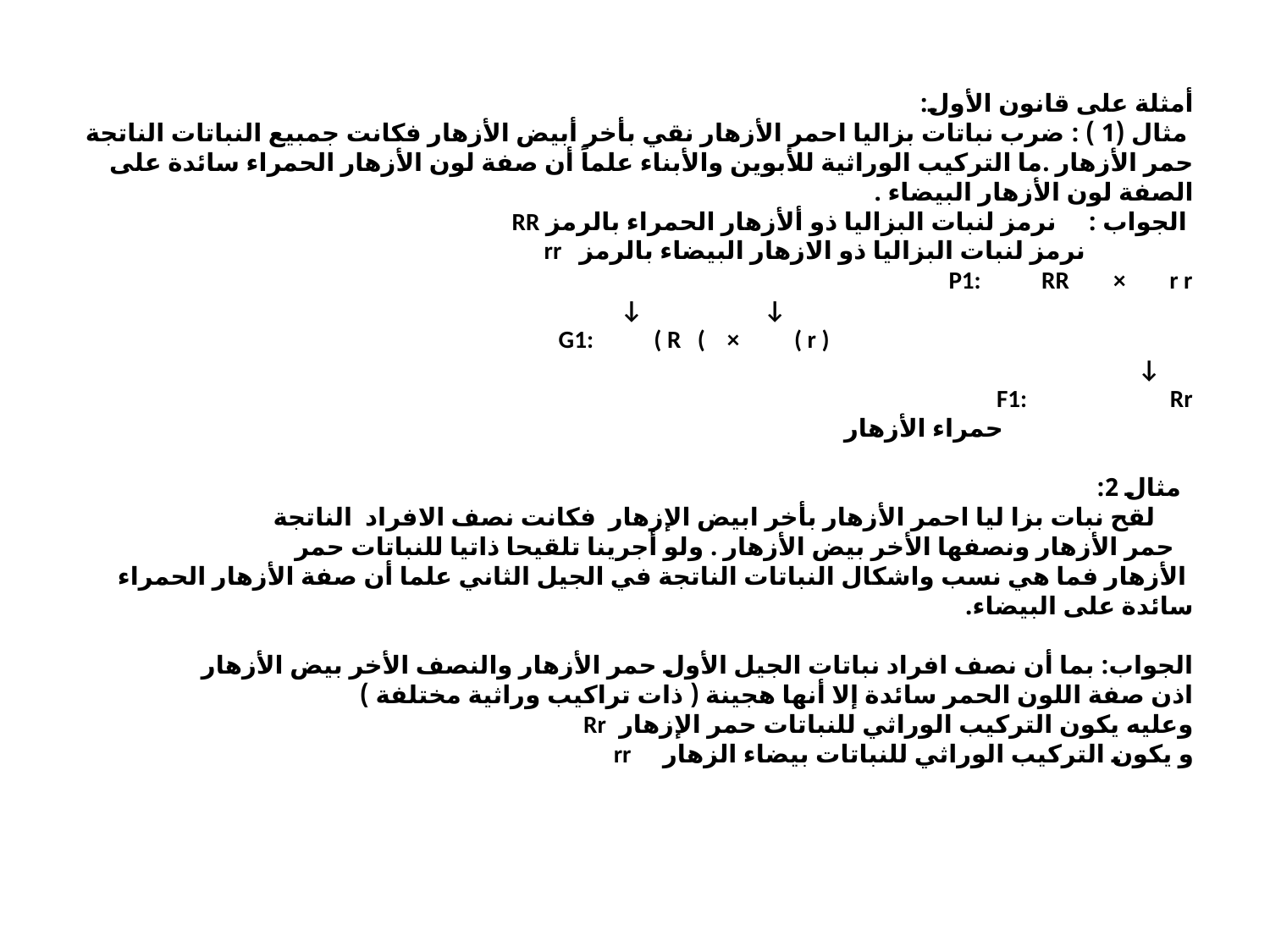

# أمثلة على قانون الأول: مثال (1 ) : ضرب نباتات بزاليا احمر الأزهار نقي بأخر أبيض الأزهار فكانت جمبيع النباتات الناتجة حمر الأزهار .ما التركيب الوراثية للأبوين والأبناء علماً أن صفة لون الأزهار الحمراء سائدة على الصفة لون الأزهار البيضاء . الجواب :     نرمز لنبات البزاليا ذو ألأزهار الحمراء بالرمز RR نرمز لنبات البزاليا ذو الازهار البيضاء بالرمز rr P1:           RR        ×        r r ↓                      ↓ G1:           ( R   (    ×          ( r ) ↓ F1:                          Rr حمراء الأزهار مثال 2: لقح نبات بزا ليا احمر الأزهار بأخر ابيض الإزهار  فكانت نصف الافراد  الناتجة حمر الأزهار ونصفها الأخر بيض الأزهار . ولو أجرينا تلقيحا ذاتيا للنباتات حمر الأزهار فما هي نسب واشكال النباتات الناتجة في الجيل الثاني علما أن صفة الأزهار الحمراء سائدة على البيضاء. الجواب: بما أن نصف افراد نباتات الجيل الأول حمر الأزهار والنصف الأخر بيض الأزهار اذن صفة اللون الحمر سائدة إلا أنها هجينة ( ذات تراكيب وراثية مختلفة ) وعليه يكون التركيب الوراثي للنباتات حمر الإزهار  Rr و يكون التركيب الوراثي للنباتات بيضاء الزهار     rr